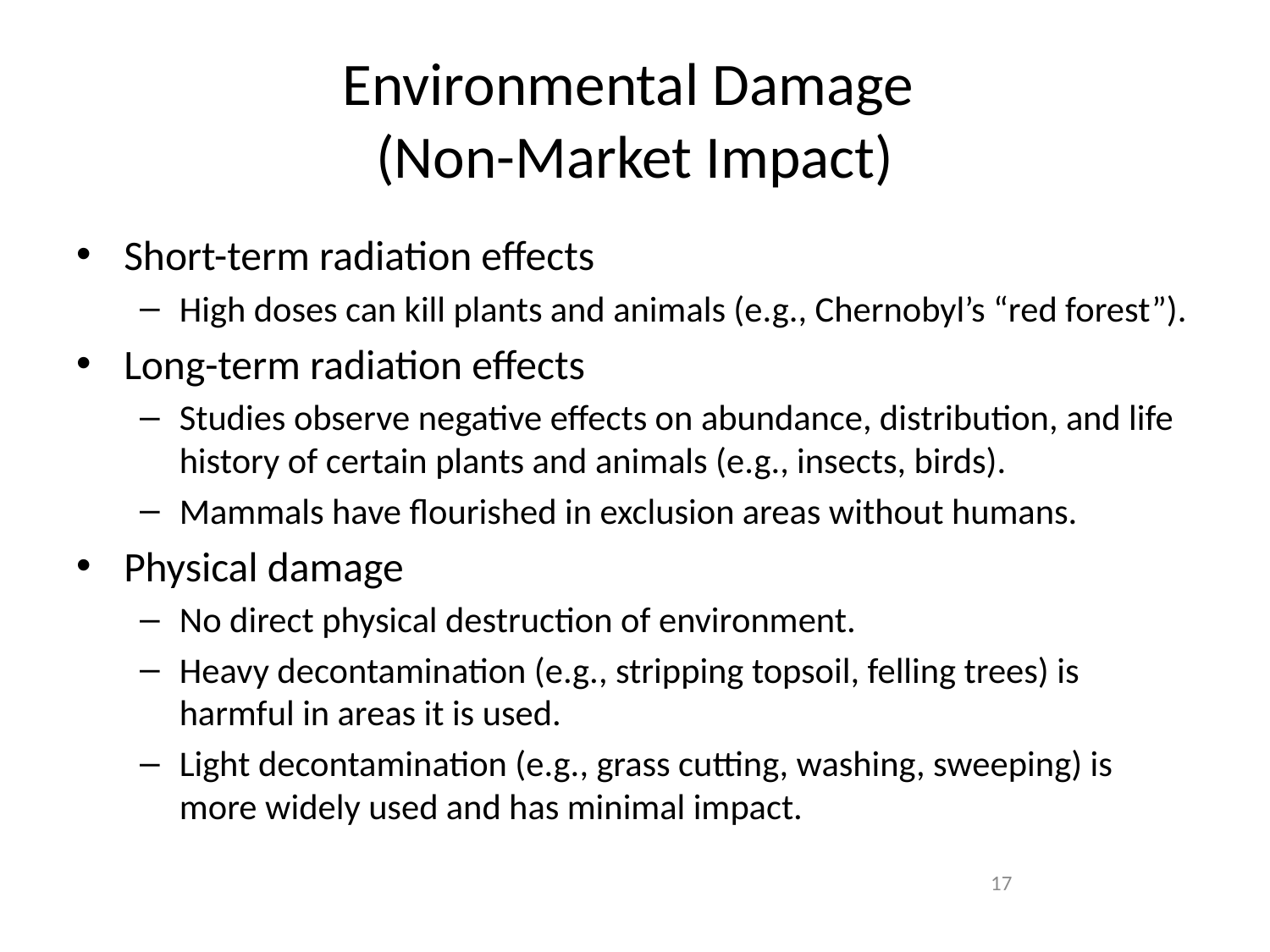

# Environmental Damage (Non-Market Impact)
Short-term radiation effects
High doses can kill plants and animals (e.g., Chernobyl’s “red forest”).
Long-term radiation effects
Studies observe negative effects on abundance, distribution, and life history of certain plants and animals (e.g., insects, birds).
Mammals have flourished in exclusion areas without humans.
Physical damage
No direct physical destruction of environment.
Heavy decontamination (e.g., stripping topsoil, felling trees) is harmful in areas it is used.
Light decontamination (e.g., grass cutting, washing, sweeping) is more widely used and has minimal impact.
17